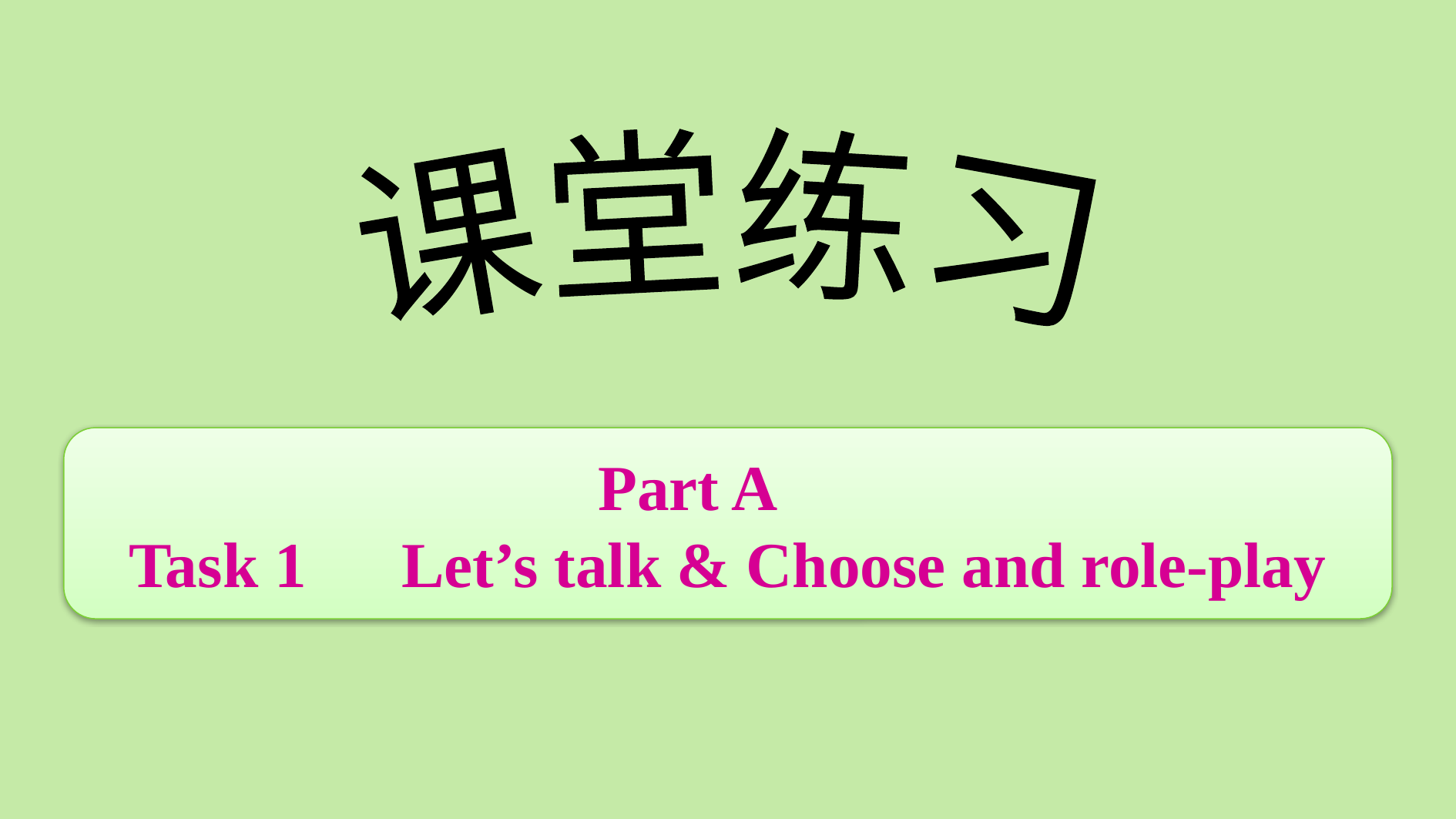

Part A
Task 1　Let’s talk & Choose and role-play